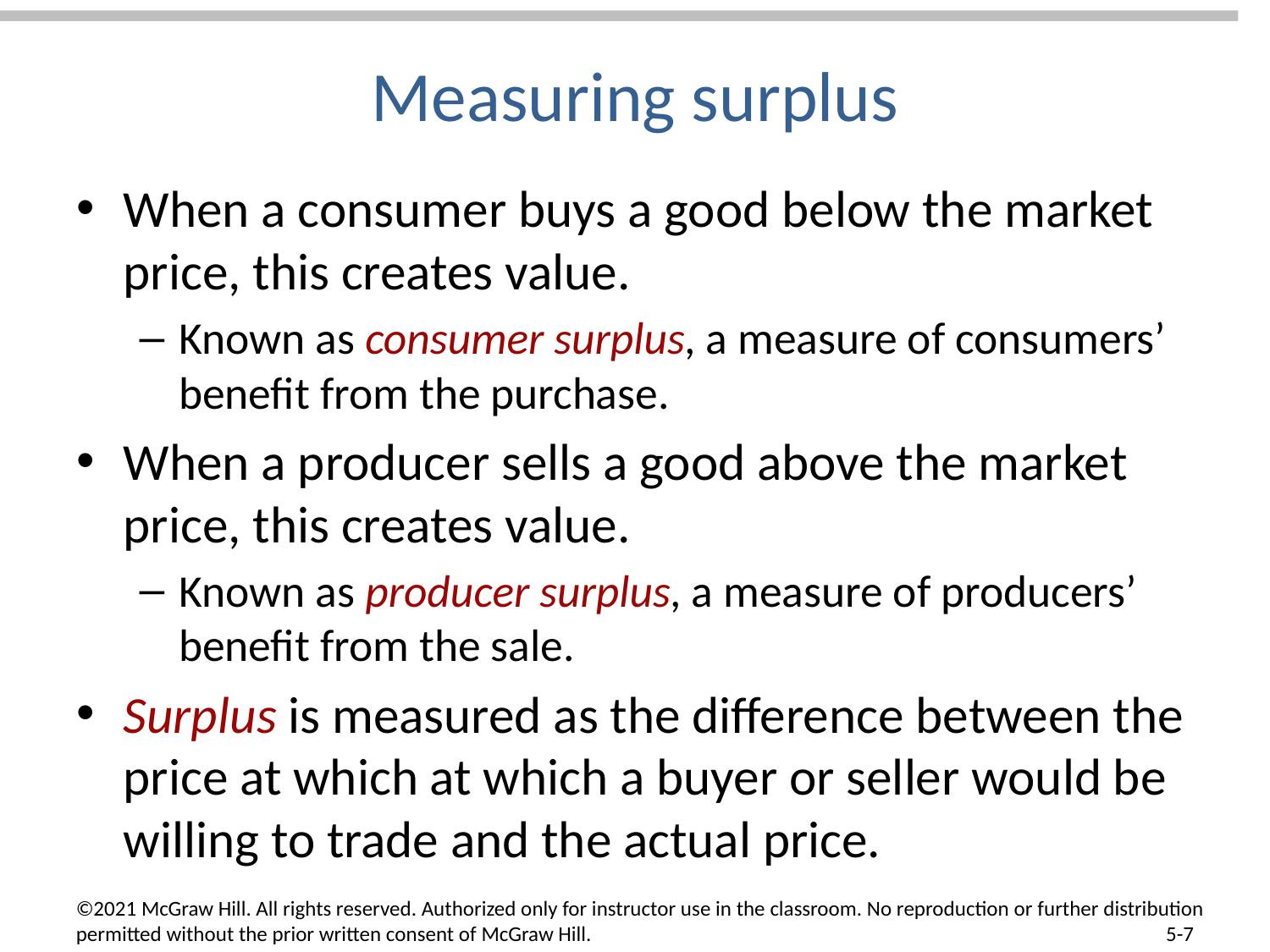

# Measuring surplus
When a consumer buys a good below the market price, this creates value.
Known as consumer surplus, a measure of consumers’ benefit from the purchase.
When a producer sells a good above the market price, this creates value.
Known as producer surplus, a measure of producers’ benefit from the sale.
Surplus is measured as the difference between the price at which at which a buyer or seller would be willing to trade and the actual price.